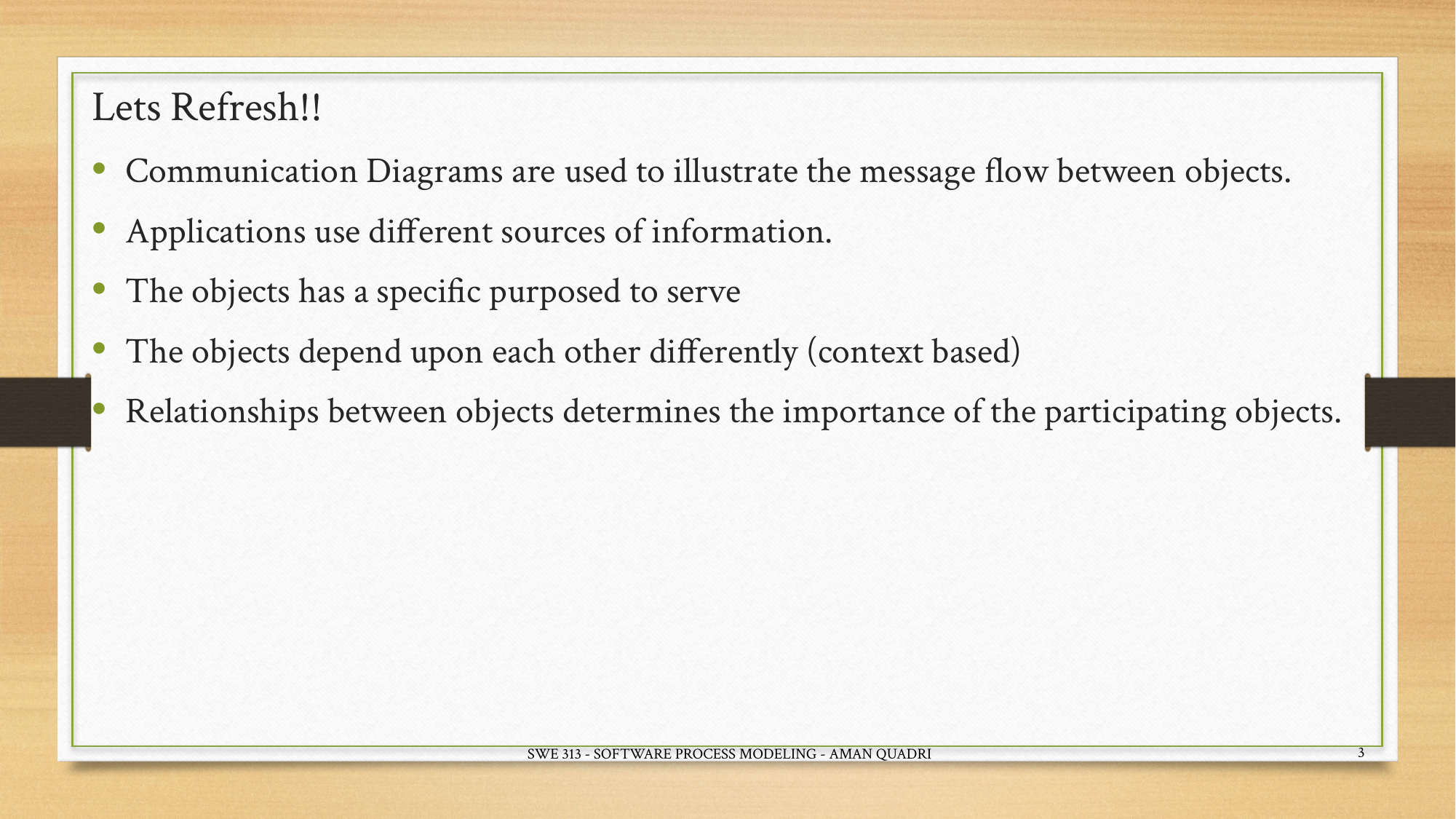

# Lets Refresh!!
Communication Diagrams are used to illustrate the message flow between objects.
Applications use different sources of information.
The objects has a specific purposed to serve
The objects depend upon each other differently (context based)
Relationships between objects determines the importance of the participating objects.
3
SWE 313 - SOFTWARE PROCESS MODELING - AMAN QUADRI